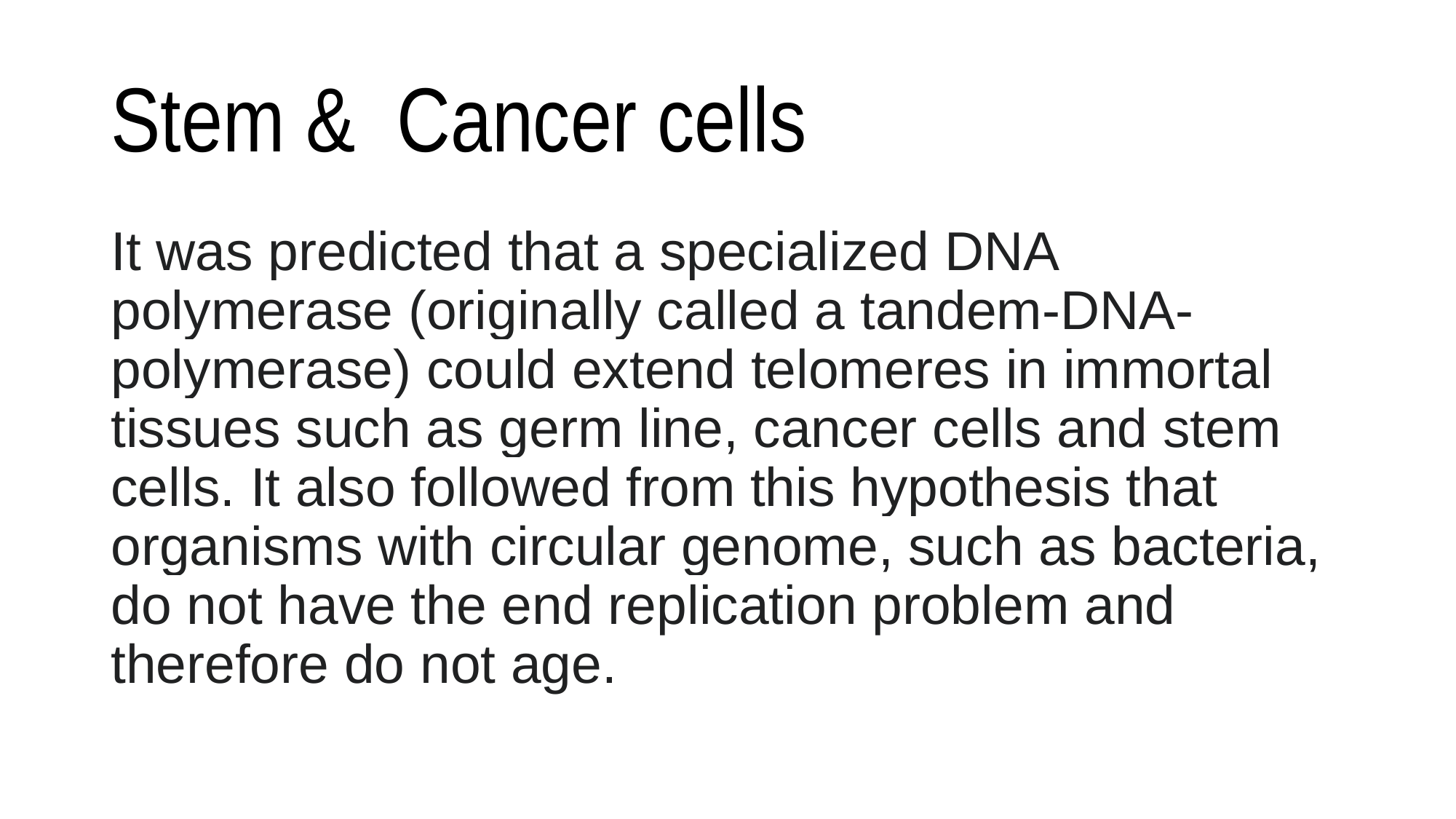

# Stem &  Cancer cells
It was predicted that a specialized DNA polymerase (originally called a tandem-DNA-polymerase) could extend telomeres in immortal tissues such as germ line, cancer cells and stem cells. It also followed from this hypothesis that organisms with circular genome, such as bacteria, do not have the end replication problem and therefore do not age.